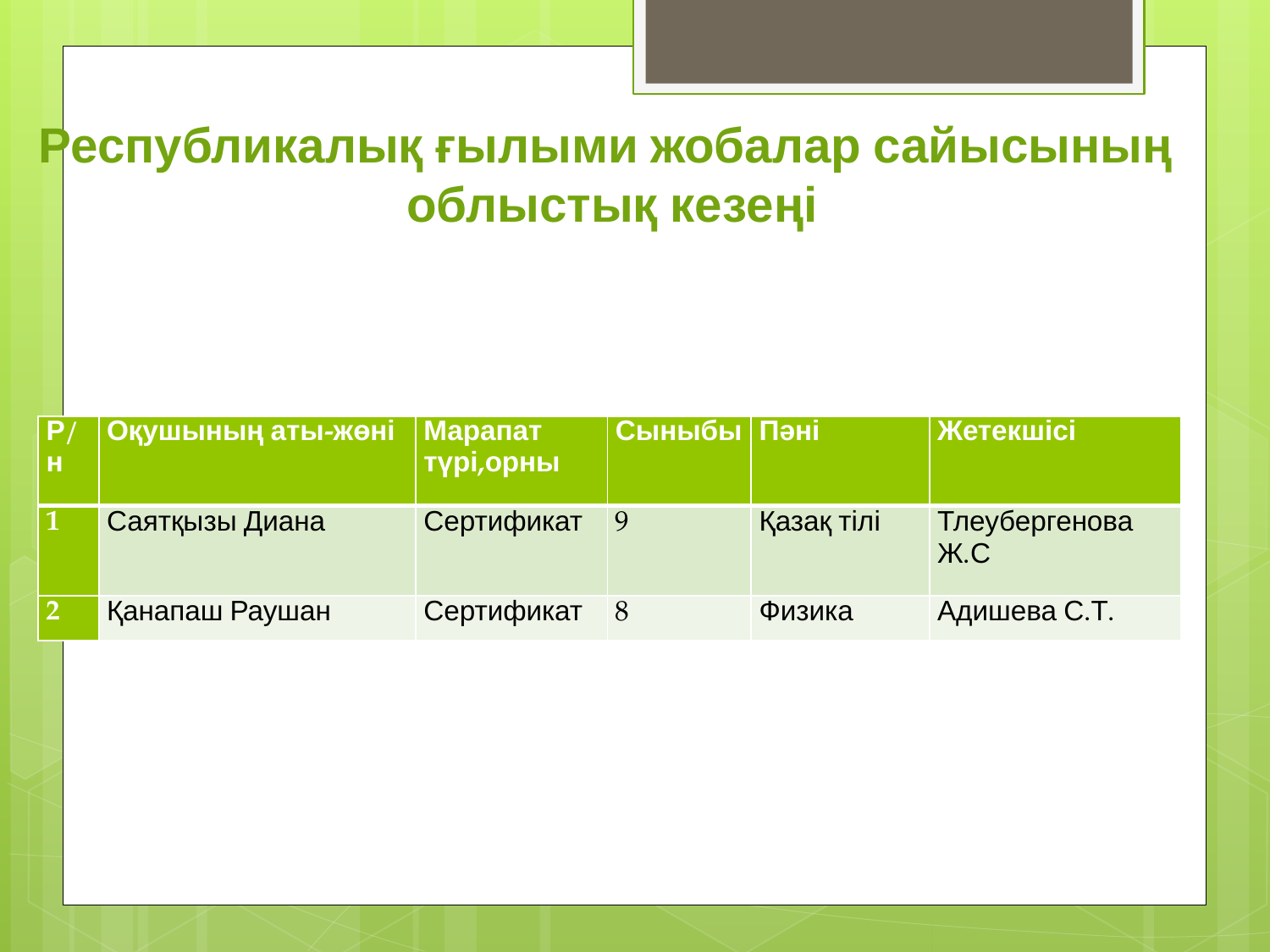

Республикалық ғылыми жобалар сайысының
 облыстық кезеңі

| Р/н | Оқушының аты-жөні | Марапат түрі,орны | Сыныбы | Пәні | Жетекшісі |
| --- | --- | --- | --- | --- | --- |
| 1 | Саятқызы Диана | Сертификат | 9 | Қазақ тілі | Тлеубергенова Ж.С |
| 2 | Қанапаш Раушан | Сертификат | 8 | Физика | Адишева С.Т. |